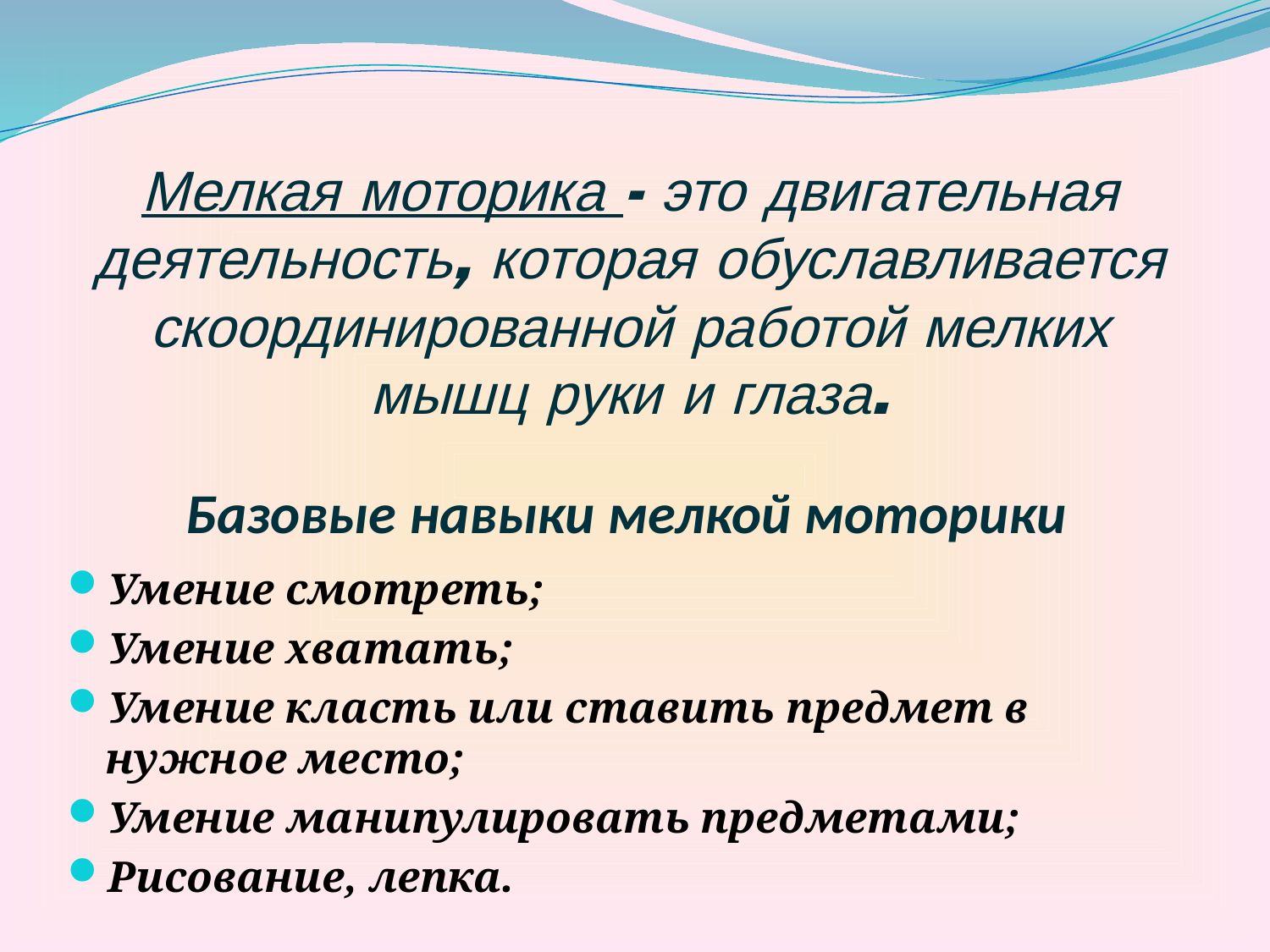

# Мелкая моторика - это двигательная деятельность, которая обуславливается скоординированной работой мелких мышц руки и глаза.
Базовые навыки мелкой моторики
Умение смотреть;
Умение хватать;
Умение класть или ставить предмет в нужное место;
Умение манипулировать предметами;
Рисование, лепка.